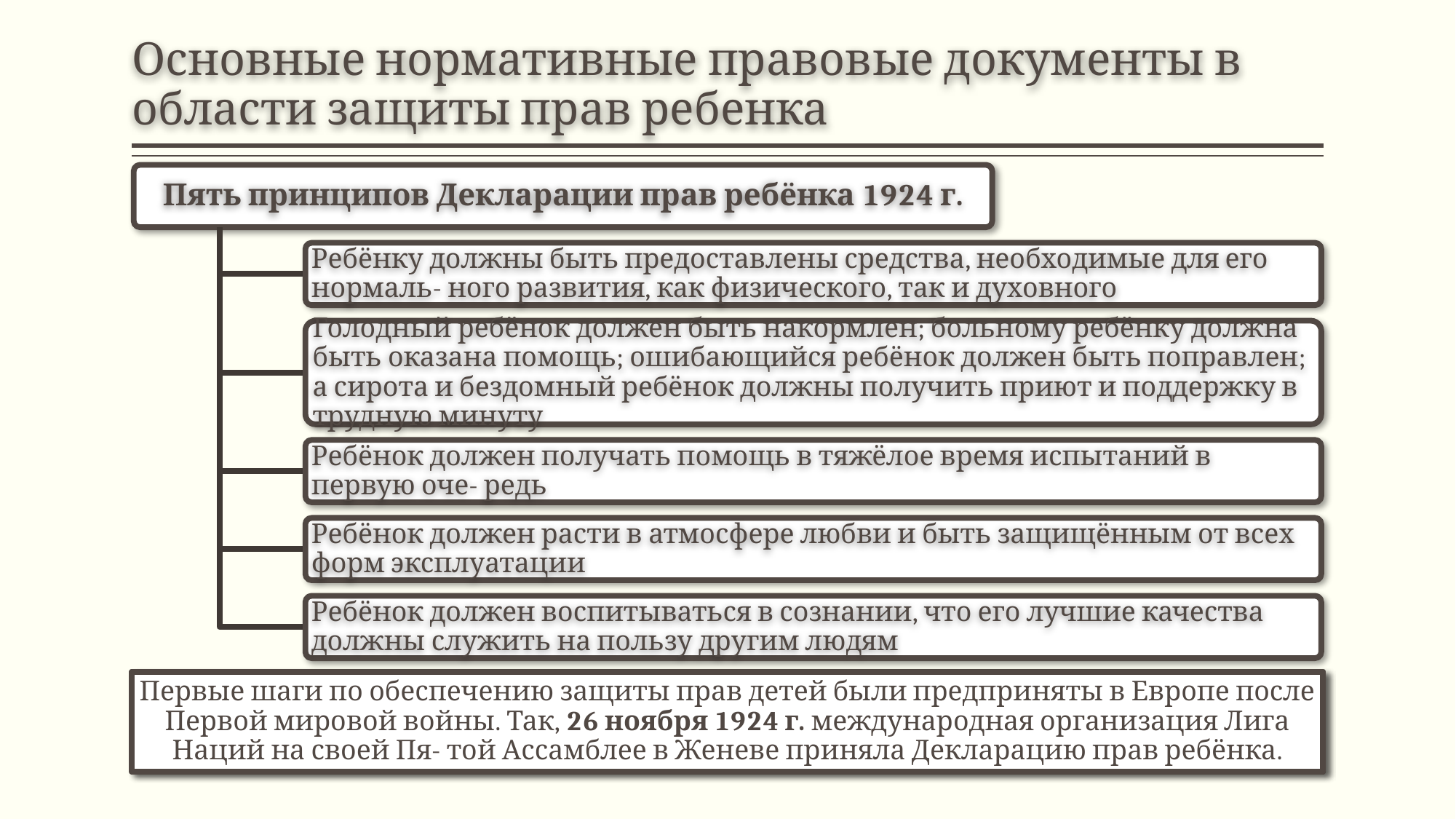

# Основные нормативные правовые документы в области защиты прав ребенка

Пять принципов Декларации прав ребёнка 1924 г.

Ребёнку должны быть предоставлены средства, необходимые для его нормаль- ного развития, как физического, так и духовного

Голодный ребёнок должен быть накормлен; больному ребёнку должна быть оказана помощь; ошибающийся ребёнок должен быть поправлен; а сирота и бездомный ребёнок должны получить приют и поддержку в трудную минуту

Ребёнок должен получать помощь в тяжёлое время испытаний в первую оче- редь

Ребёнок должен расти в атмосфере любви и быть защищённым от всех форм эксплуатации

Ребёнок должен воспитываться в сознании, что его лучшие качества должны служить на пользу другим людям

Первые шаги по обеспечению защиты прав детей были предприняты в Европе после Первой мировой войны. Так, 26 ноября 1924 г. международная организация Лига Наций на своей Пя- той Ассамблее в Женеве приняла Декларацию прав ребёнка.